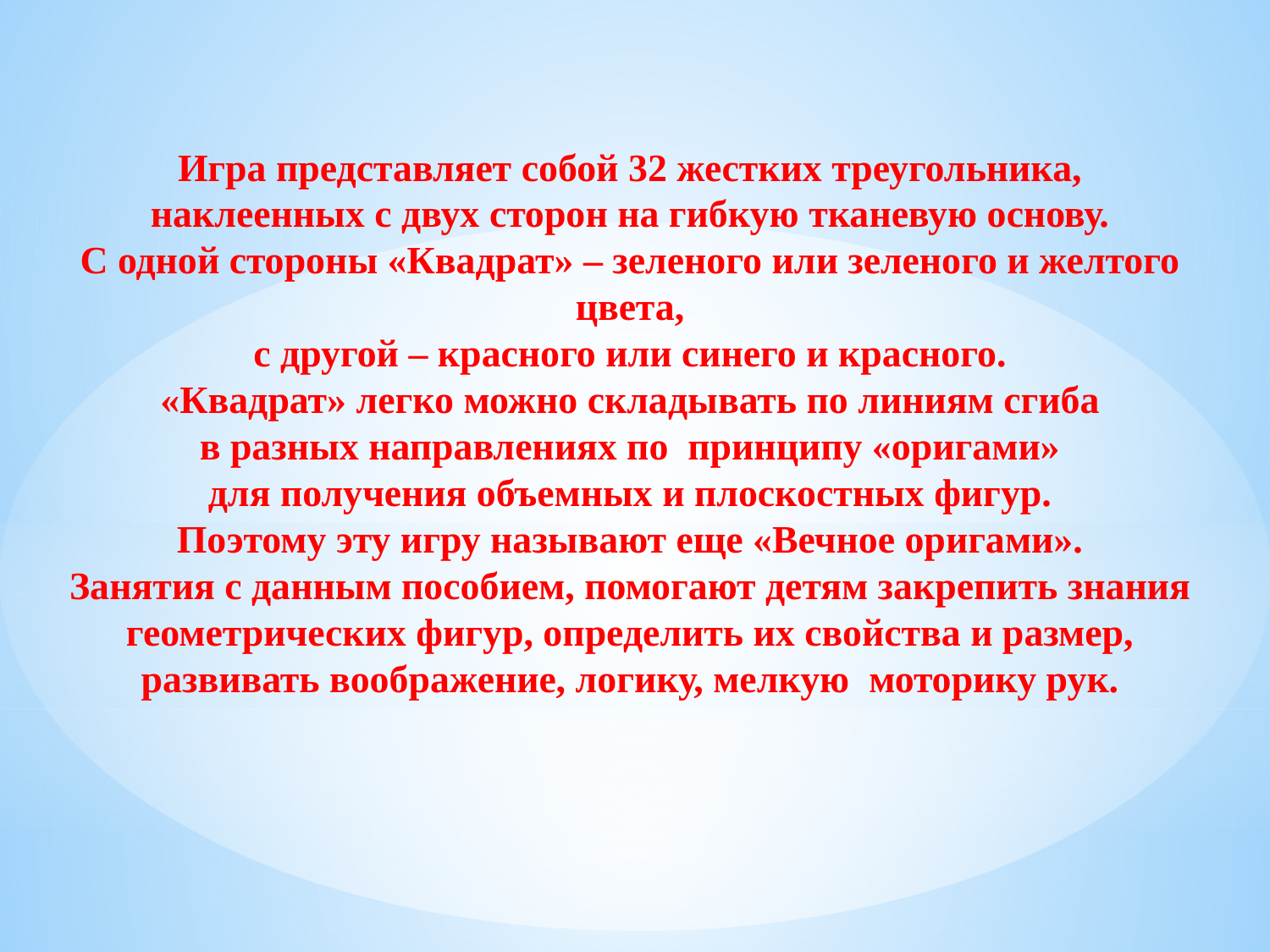

Игра представляет собой 32 жестких треугольника,
наклеенных с двух сторон на гибкую тканевую основу.
С одной стороны «Квадрат» – зеленого или зеленого и желтого цвета,
с другой – красного или синего и красного.
«Квадрат» легко можно складывать по линиям сгиба
 в разных направлениях по  принципу «оригами»
для получения объемных и плоскостных фигур.
Поэтому эту игру называют еще «Вечное оригами».
Занятия с данным пособием, помогают детям закрепить знания
геометрических фигур, определить их свойства и размер,
развивать воображение, логику, мелкую  моторику рук.